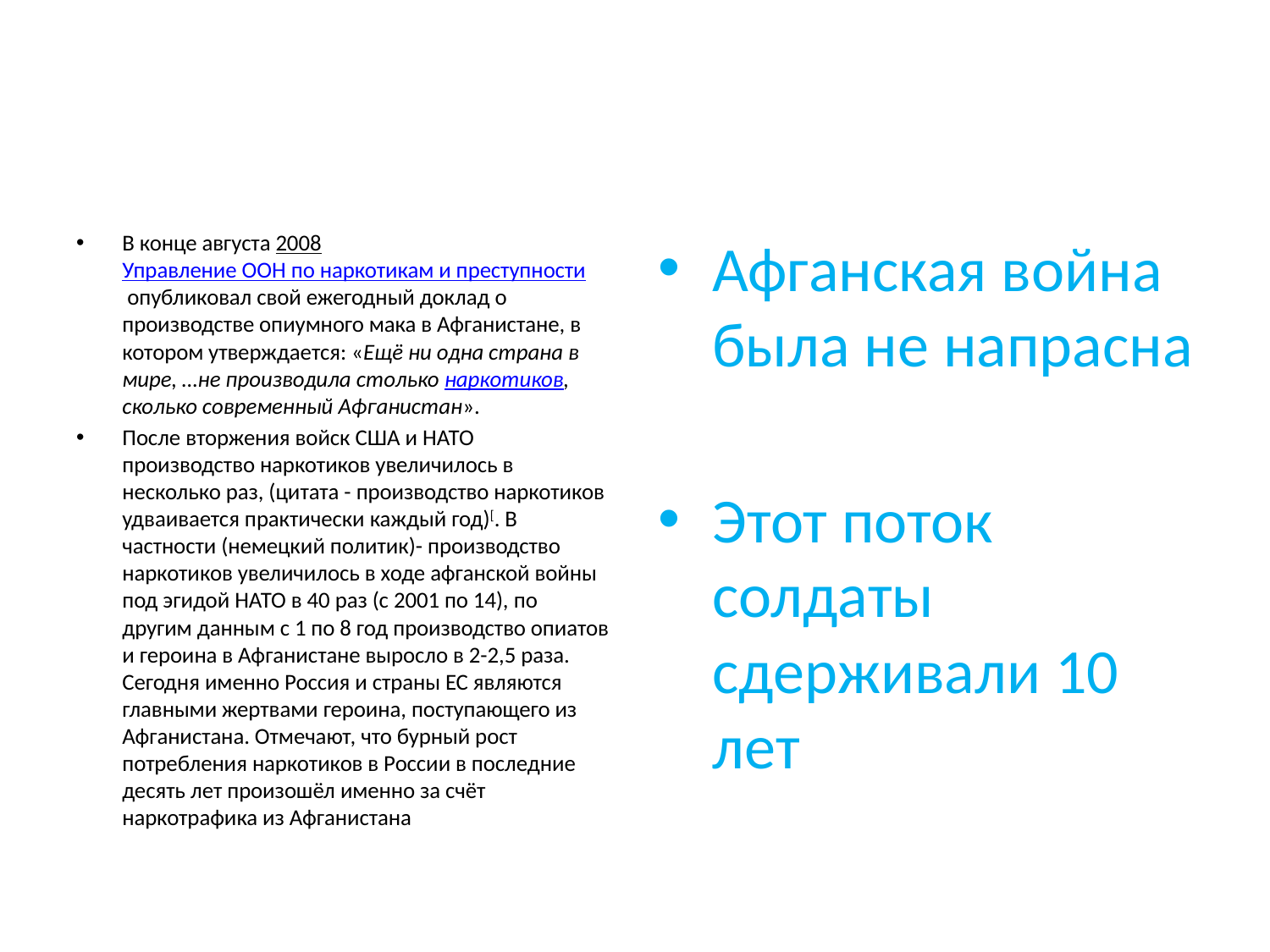

#
В конце августа 2008 Управление ООН по наркотикам и преступности опубликовал свой ежегодный доклад о производстве опиумного мака в Афганистане, в котором утверждается: «Ещё ни одна страна в мире, …не производила столько наркотиков, сколько современный Афганистан».
После вторжения войск США и НАТО производство наркотиков увеличилось в несколько раз, (цитата - производство наркотиков удваивается практически каждый год)[. В частности (немецкий политик)- производство наркотиков увеличилось в ходе афганской войны под эгидой НАТО в 40 раз (с 2001 по 14), по другим данным с 1 по 8 год производство опиатов и героина в Афганистане выросло в 2-2,5 раза. Сегодня именно Россия и страны ЕС являются главными жертвами героина, поступающего из Афганистана. Отмечают, что бурный рост потребления наркотиков в России в последние десять лет произошёл именно за счёт наркотрафика из Афганистана

Афганская война была не напрасна

Этот поток солдаты сдерживали 10 лет